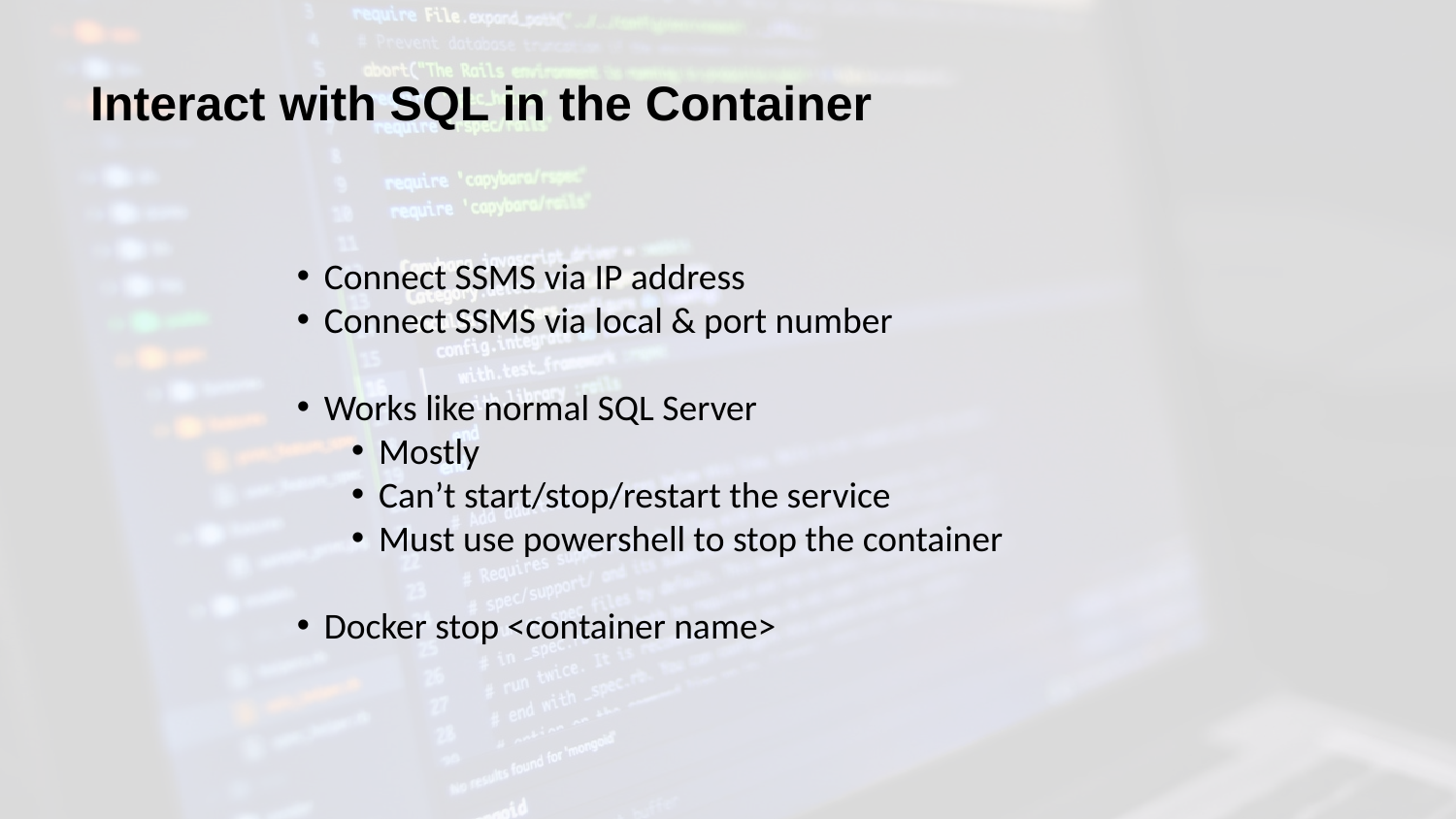

# Interact with SQL in the Container
Connect SSMS via IP address
Connect SSMS via local & port number

Works like normal SQL Server
Mostly
Can’t start/stop/restart the service
Must use powershell to stop the container

Docker stop <container name>